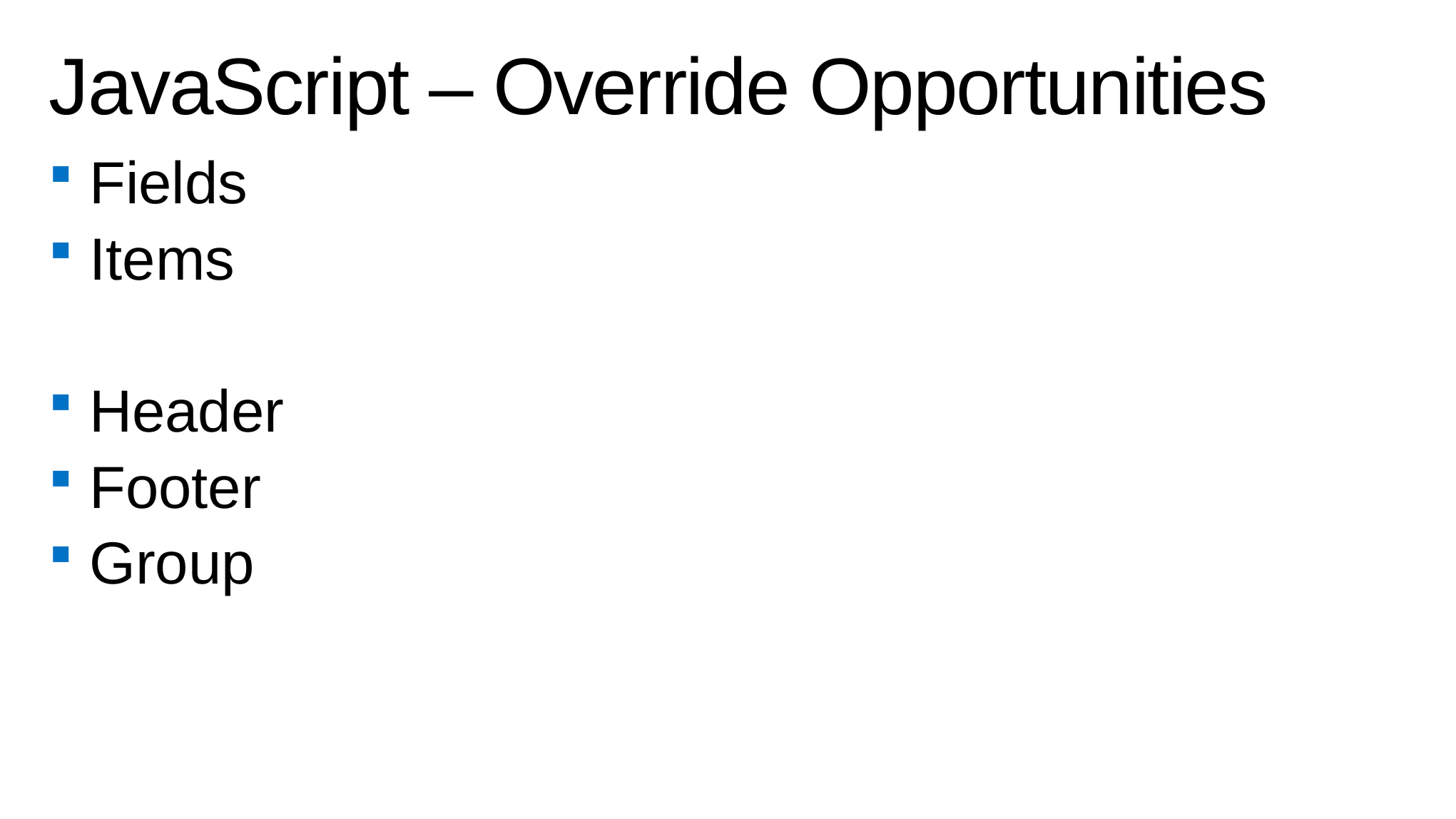

# JavaScript – Override Opportunities
Fields
Items

Header
Footer
Group